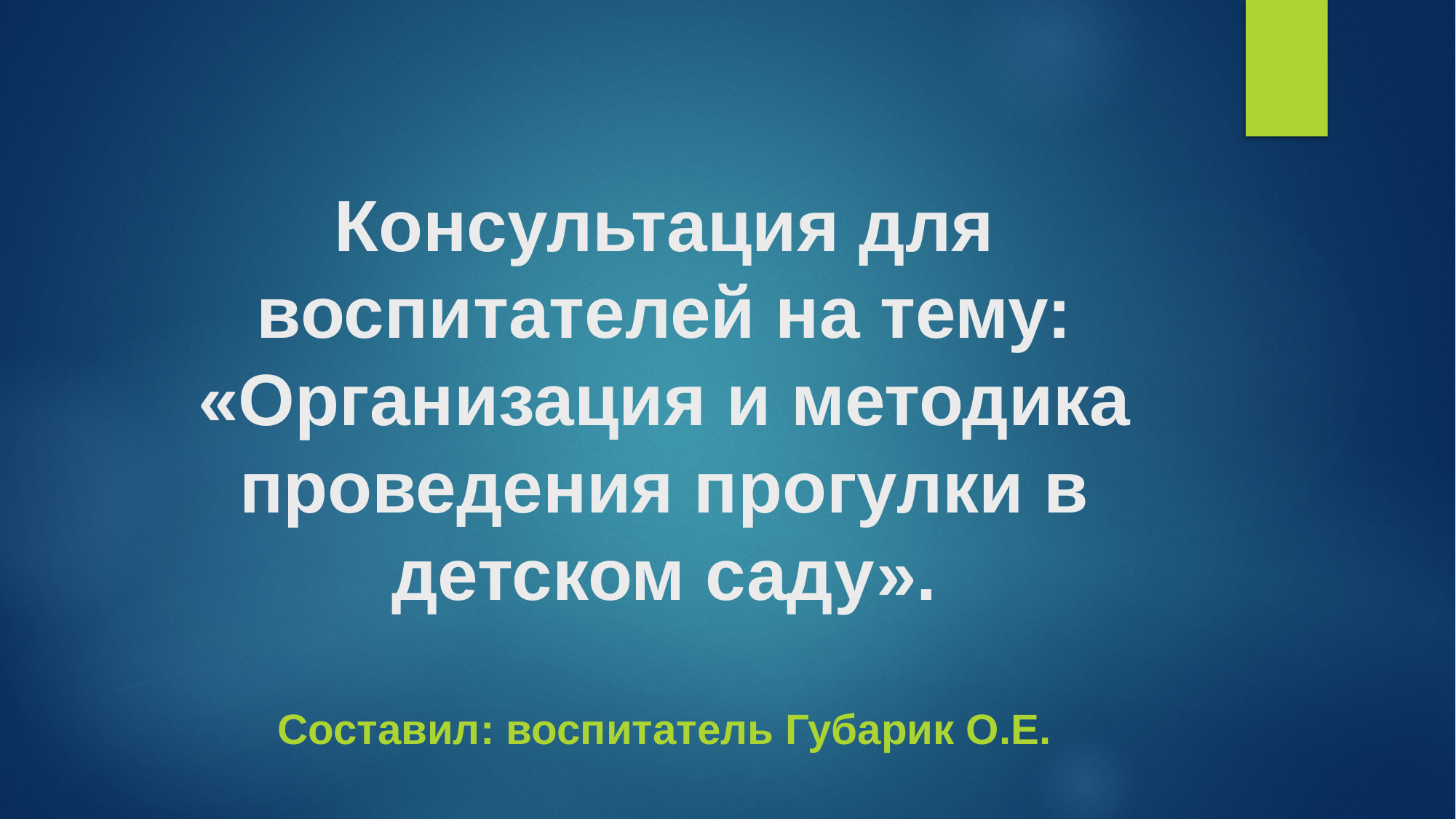

# Консультация для воспитателей на тему: «Организация и методика проведения прогулки в детском саду». Составил: воспитатель Губарик О.Е.